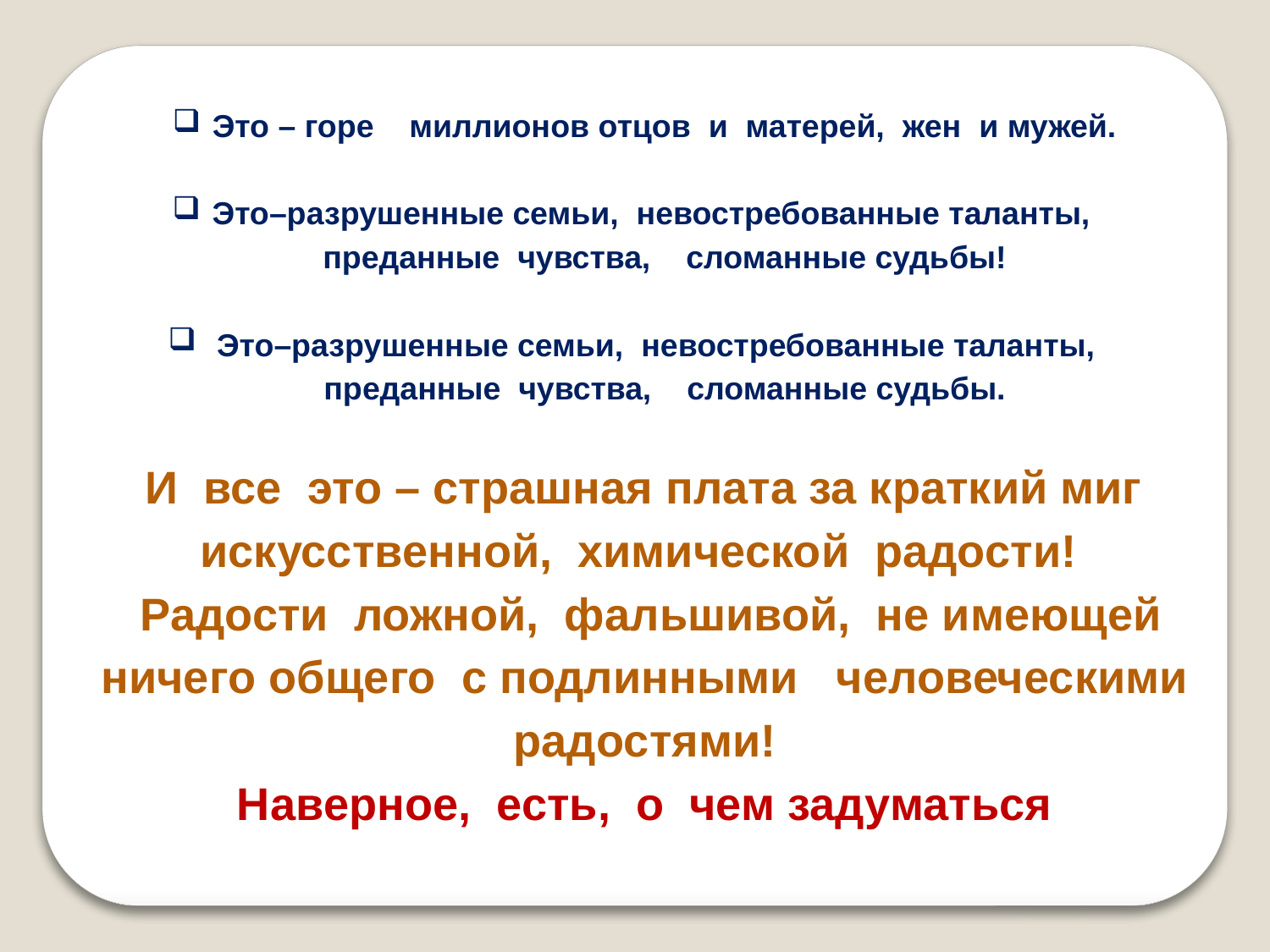

Это – горе    миллионов отцов  и  матерей,  жен  и мужей.

Это–разрушенные семьи,  невостребованные таланты,    преданные  чувства,    сломанные судьбы!

 Это–разрушенные семьи,  невостребованные таланты,    преданные  чувства,    сломанные судьбы.

 И  все  это – страшная плата за краткий миг  искусственной,  химической  радости!
 Радости  ложной,  фальшивой,  не имеющей ничего общего  с подлинными   человеческими радостями!
Наверное,  есть,  о  чем задуматься